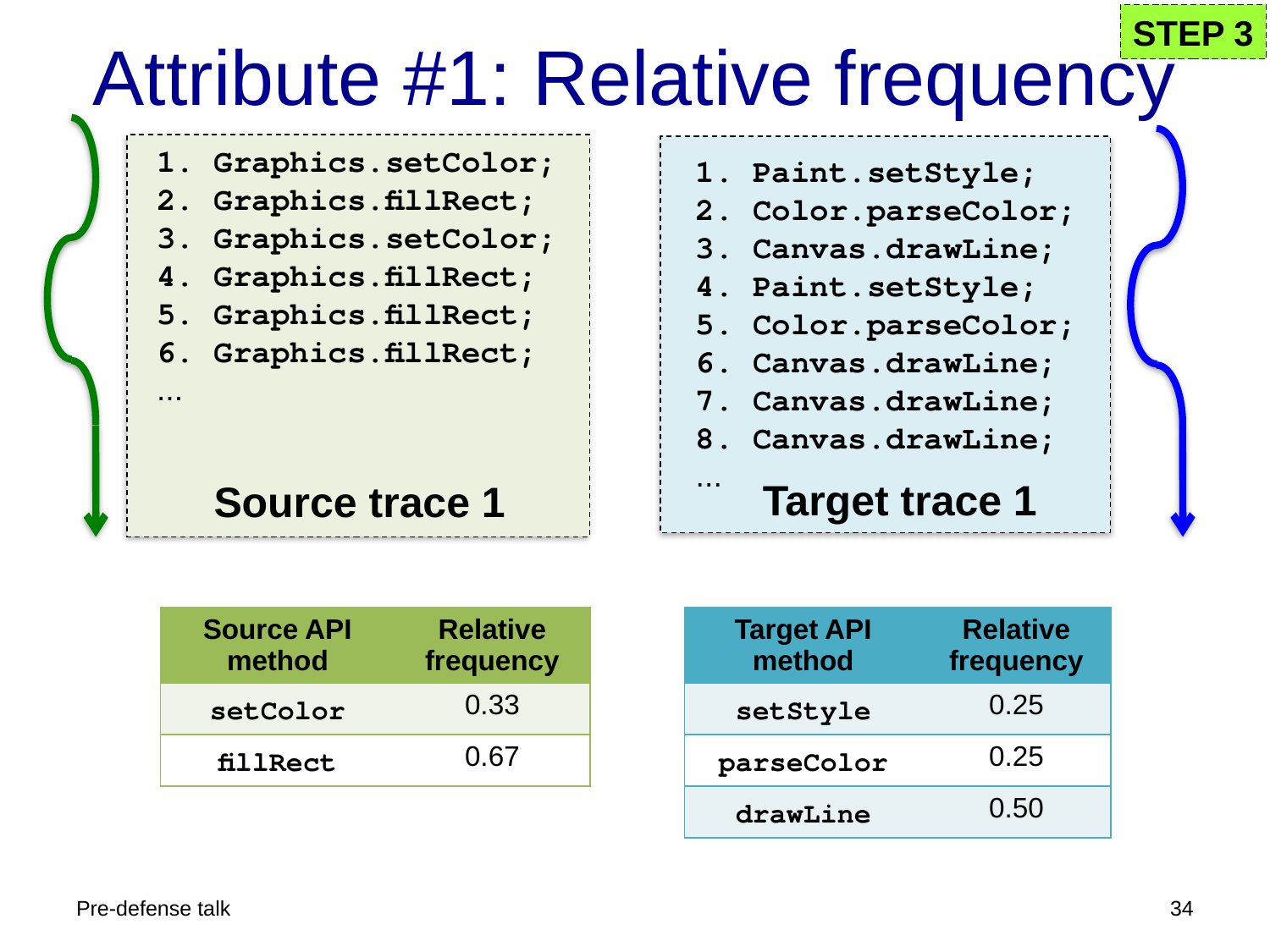

# Attribute #1: Relative frequency
STEP 3

1. Graphics.setColor;
2. Graphics.fillRect;
3. Graphics.setColor;
4. Graphics.fillRect;
5. Graphics.fillRect;
6. Graphics.fillRect;
...

1. Paint.setStyle;
2. Color.parseColor;
3. Canvas.drawLine;
4. Paint.setStyle;
5. Color.parseColor;
6. Canvas.drawLine;
7. Canvas.drawLine;
8. Canvas.drawLine;
...
Target trace 1
Source trace 1
| Source API method | Relative frequency |
| --- | --- |
| setColor | 0.33 |
| fillRect | 0.67 |
| Target API method | Relative frequency |
| --- | --- |
| setStyle | 0.25 |
| parseColor | 0.25 |
| drawLine | 0.50 |
Pre-defense talk
34